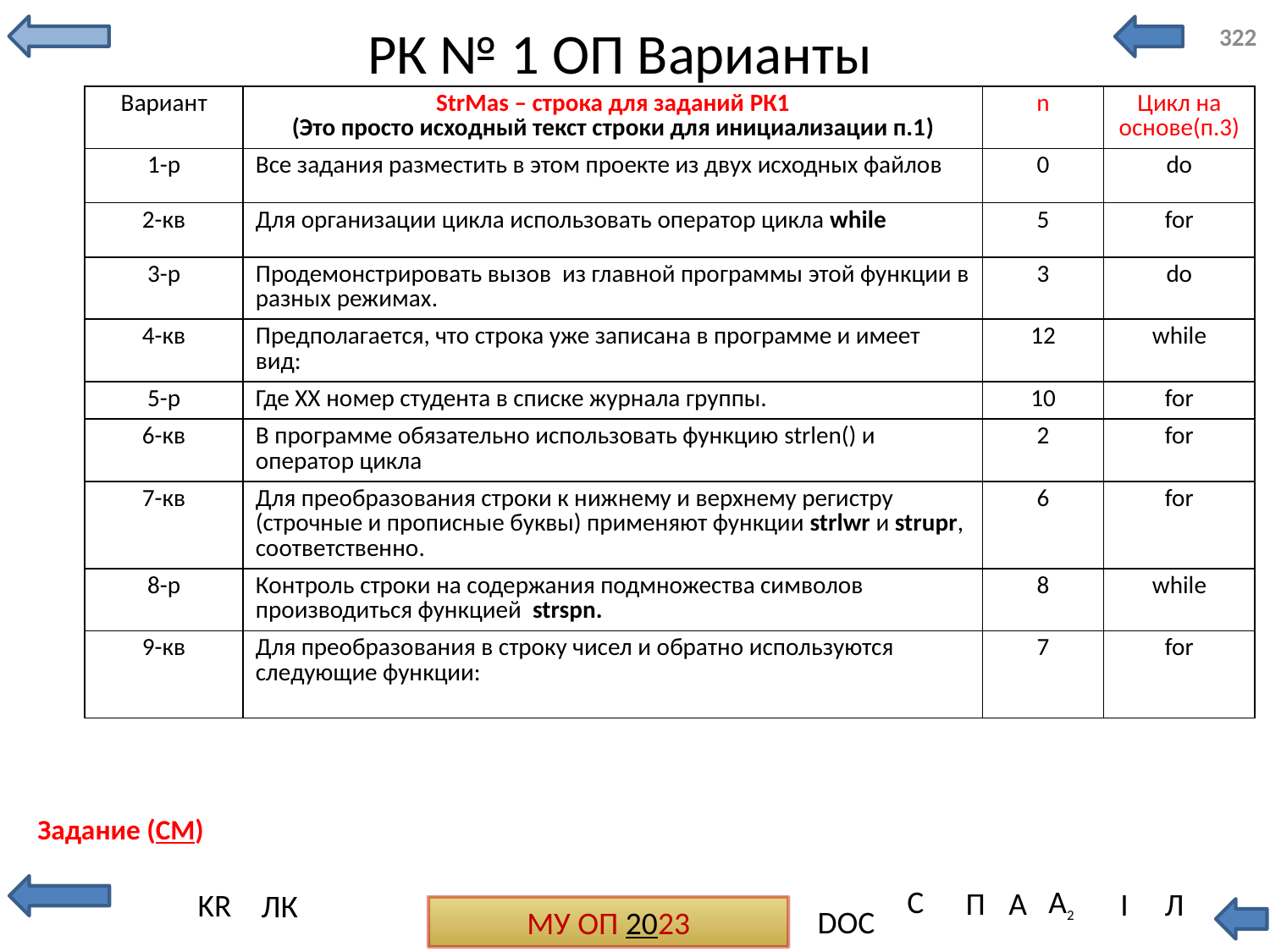

# РК № 1 ОП Варианты
322
| Вариант | StrMas – строка для заданий РК1 (Это просто исходный текст строки для инициализации п.1) | n | Цикл на основе(п.3) |
| --- | --- | --- | --- |
| 1-р | Все задания разместить в этом проекте из двух исходных файлов | 0 | do |
| 2-кв | Для организации цикла использовать оператор цикла while | 5 | for |
| 3-р | Продемонстрировать вызов из главной программы этой функции в разных режимах. | 3 | do |
| 4-кв | Предполагается, что строка уже записана в программе и имеет вид: | 12 | while |
| 5-р | Где ХХ номер студента в списке журнала группы. | 10 | for |
| 6-кв | В программе обязательно использовать функцию strlen() и оператор цикла | 2 | for |
| 7-кв | Для преобразования строки к нижнему и верхнему регистру (строчные и прописные буквы) применяют функции strlwr и strupr, соответственно. | 6 | for |
| 8-р | Контроль строки на содержания подмножества символов производиться функцией strspn. | 8 | while |
| 9-кв | Для преобразования в строку чисел и обратно используются следующие функции: | 7 | for |

Задание (СМ)